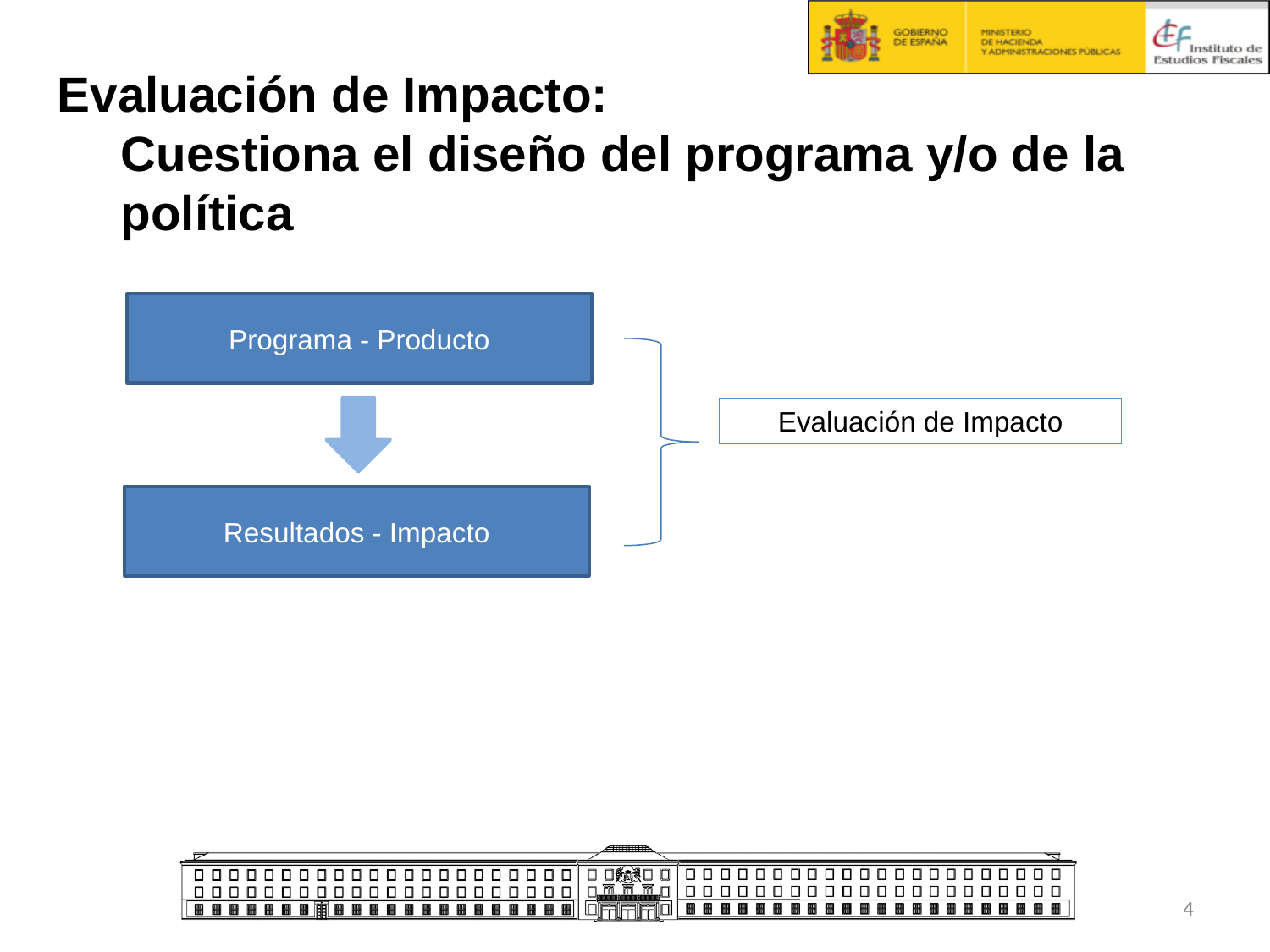

Evaluación de Impacto:
Cuestiona el diseño del programa y/o de la política
Programa - Producto

Evaluación de Impacto
Resultados - Impacto
4